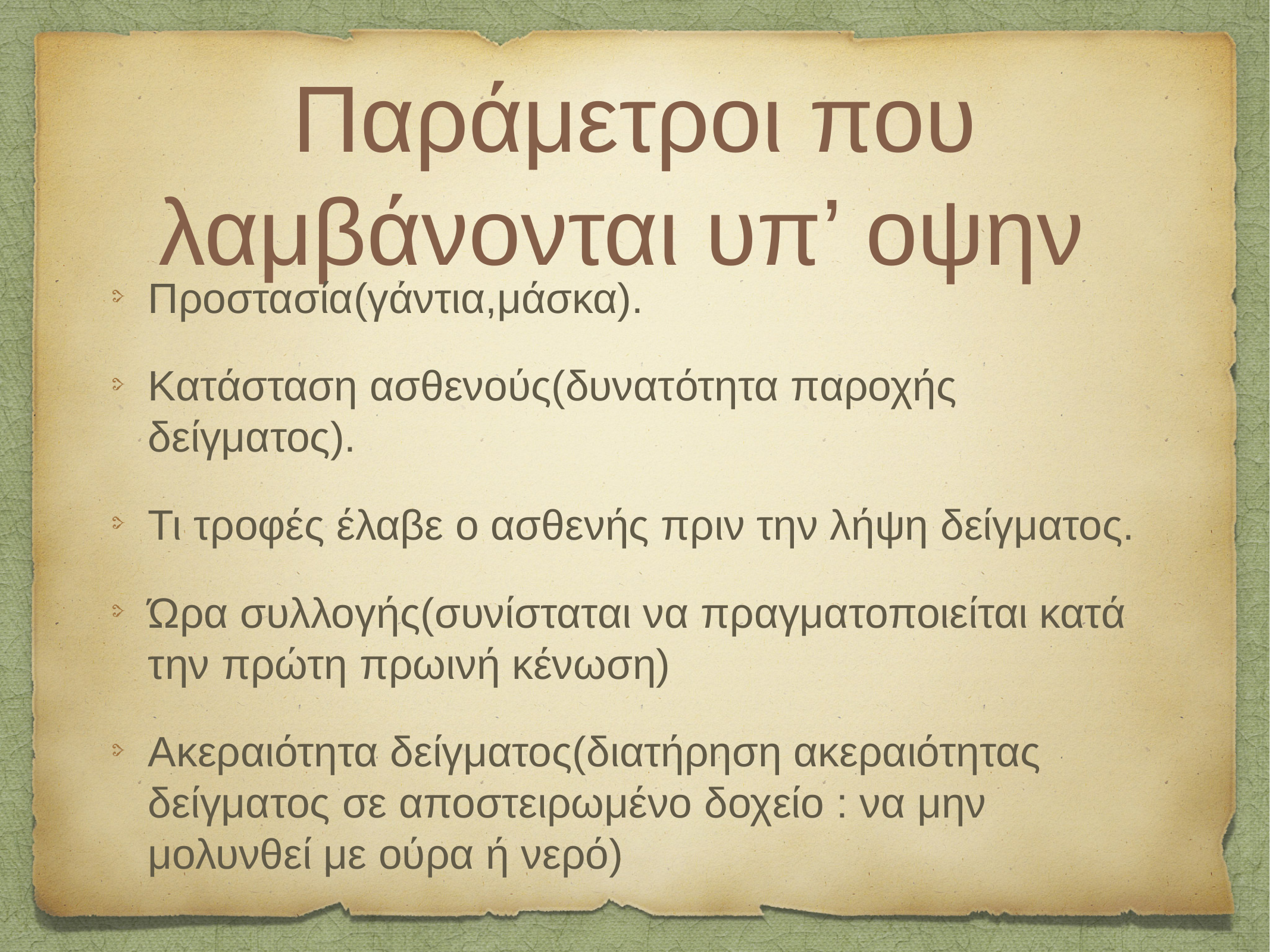

# Παράμετροι που λαμβάνονται υπ’ οψην
Προστασία(γάντια,μάσκα).
Κατάσταση ασθενούς(δυνατότητα παροχής δείγματος).
Τι τροφές έλαβε ο ασθενής πριν την λήψη δείγματος.
Ώρα συλλογής(συνίσταται να πραγματοποιείται κατά την πρώτη πρωινή κένωση)
Ακεραιότητα δείγματος(διατήρηση ακεραιότητας δείγματος σε αποστειρωμένο δοχείο : να μην μολυνθεί με ούρα ή νερό)